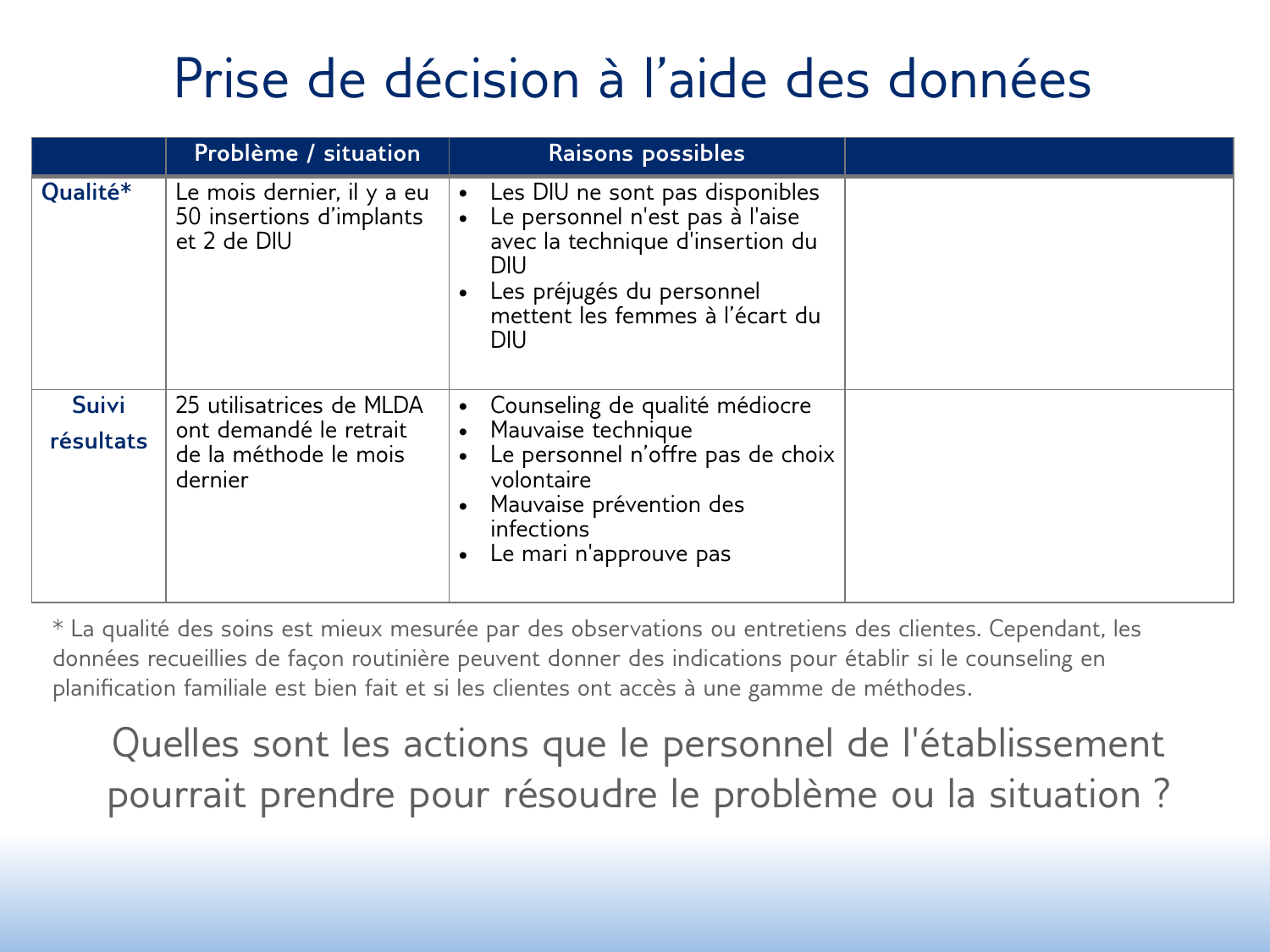

# Prise de décision à l’aide des données
|  | Problème / situation | Raisons possibles |  |
| --- | --- | --- | --- |
| Qualité\* | Le mois dernier, il y a eu 50 insertions d’implants et 2 de DIU | Les DIU ne sont pas disponibles Le personnel n'est pas à l'aise avec la technique d'insertion du DIU Les préjugés du personnel mettent les femmes à l’écart du DIU |  |
| Suivi résultats | 25 utilisatrices de MLDA ont demandé le retrait de la méthode le mois dernier | Counseling de qualité médiocre Mauvaise technique Le personnel n’offre pas de choix volontaire Mauvaise prévention des infections Le mari n'approuve pas |  |
* La qualité des soins est mieux mesurée par des observations ou entretiens des clientes. Cependant, les données recueillies de façon routinière peuvent donner des indications pour établir si le counseling en planification familiale est bien fait et si les clientes ont accès à une gamme de méthodes.
Quelles sont les actions que le personnel de l'établissement pourrait prendre pour résoudre le problème ou la situation ?